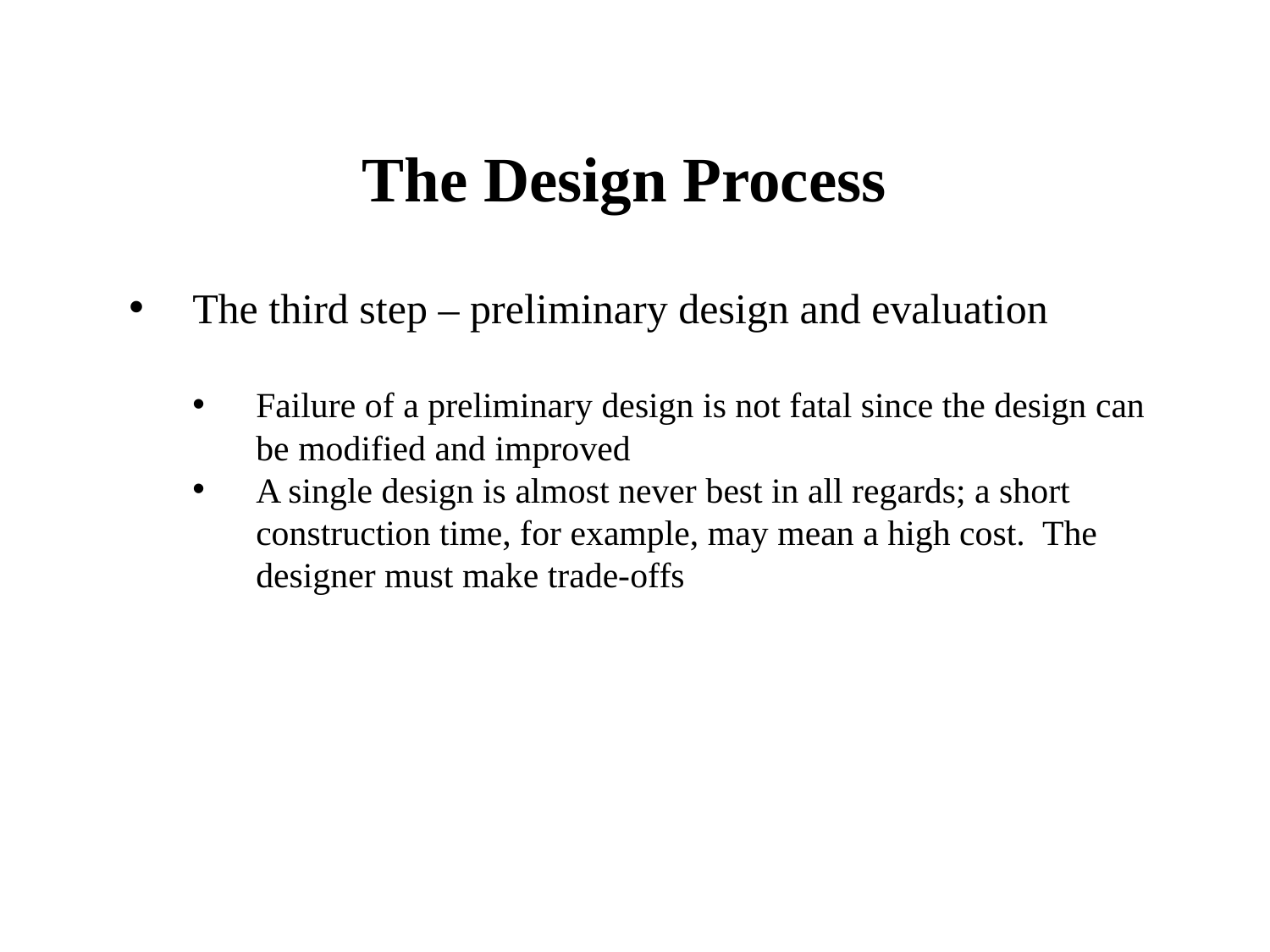

# The Design Process
The third step – preliminary design and evaluation

Failure of a preliminary design is not fatal since the design can be modified and improved
A single design is almost never best in all regards; a short construction time, for example, may mean a high cost.  The designer must make trade-offs